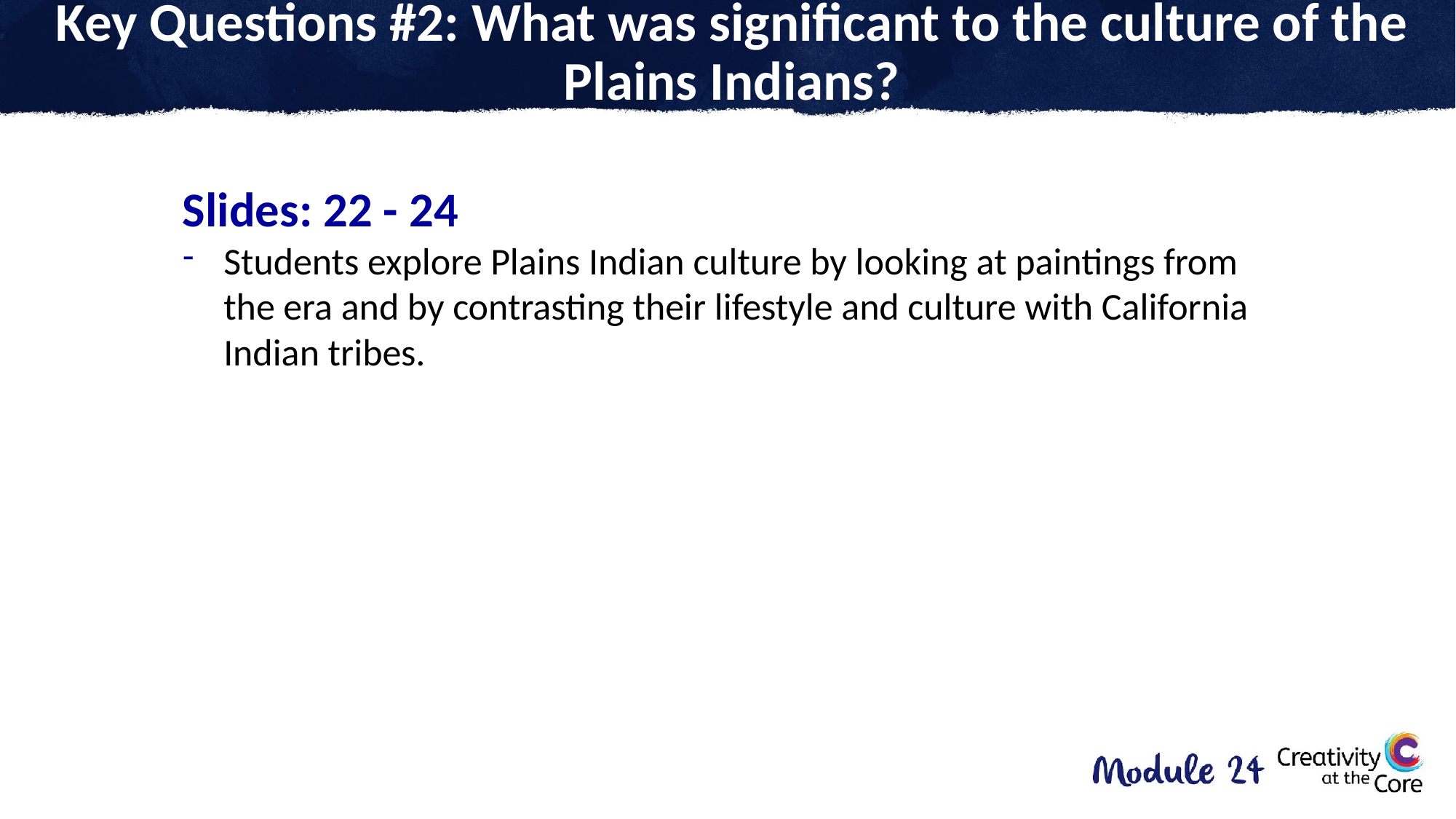

# Key Questions #2: What was significant to the culture of the Plains Indians?
Slides: 22 - 24
Students explore Plains Indian culture by looking at paintings from the era and by contrasting their lifestyle and culture with California Indian tribes.